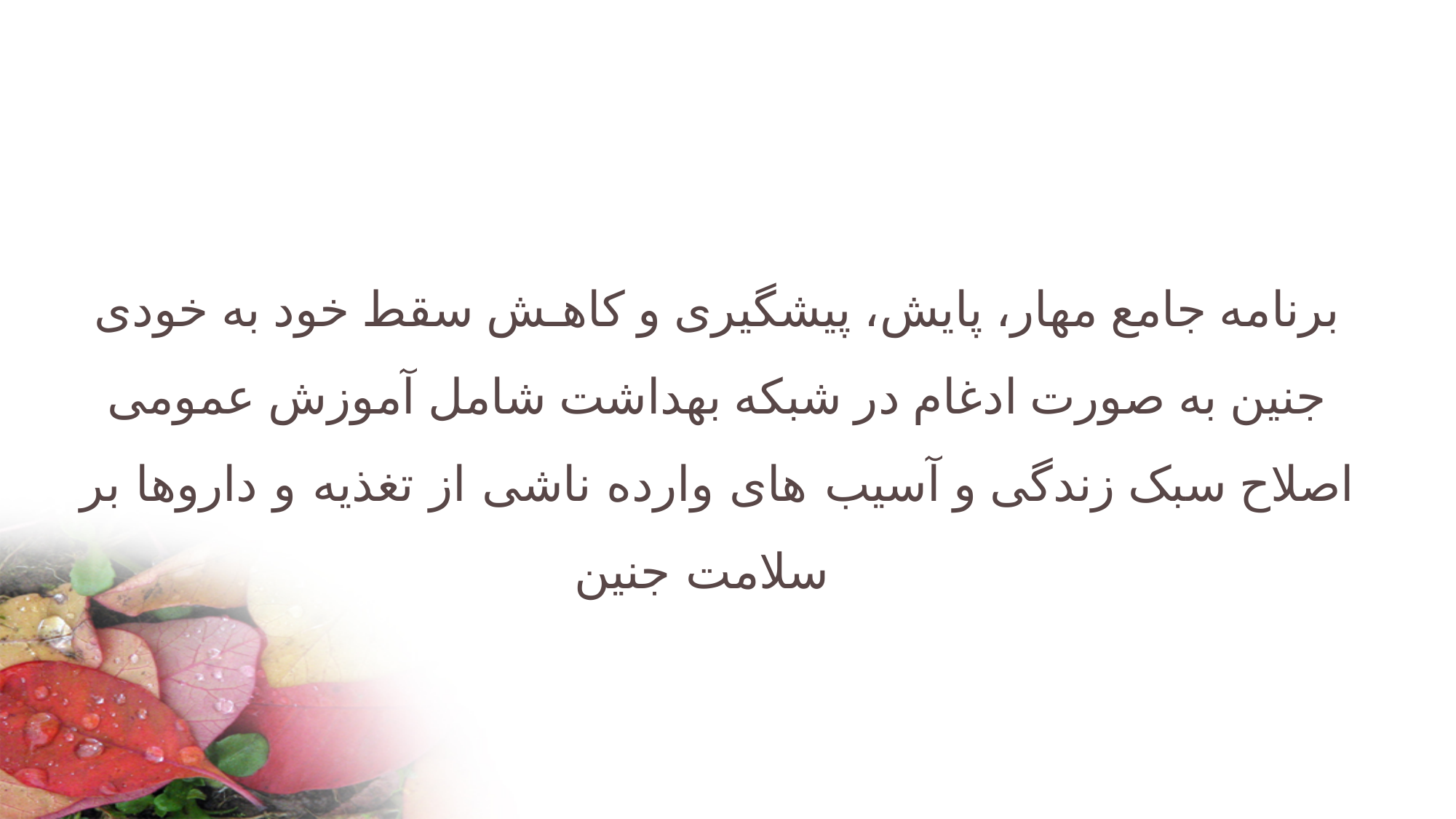

#

برنامه جامع مهار، پایش، پیشگیری و کاهـش سقط خود به خودی جنین به صورت ادغام در شبکه بهداشت شامل آموزش عمومی اصلاح سبک زندگی و آسیب های وارده ناشی از تغذیه و داروها بر سلامت جنین